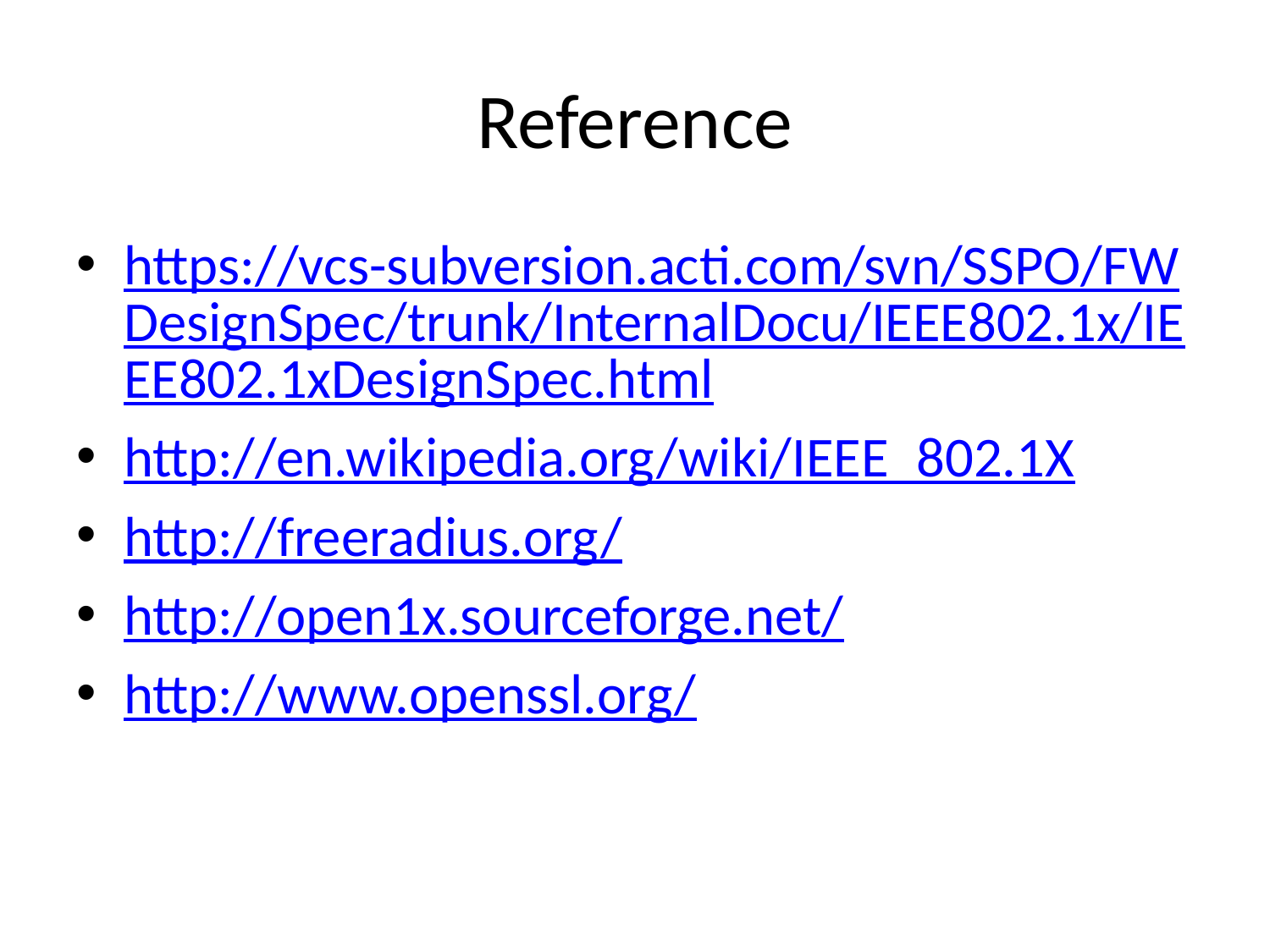

# Reference
https://vcs-subversion.acti.com/svn/SSPO/FWDesignSpec/trunk/InternalDocu/IEEE802.1x/IEEE802.1xDesignSpec.html
http://en.wikipedia.org/wiki/IEEE_802.1X
http://freeradius.org/
http://open1x.sourceforge.net/
http://www.openssl.org/